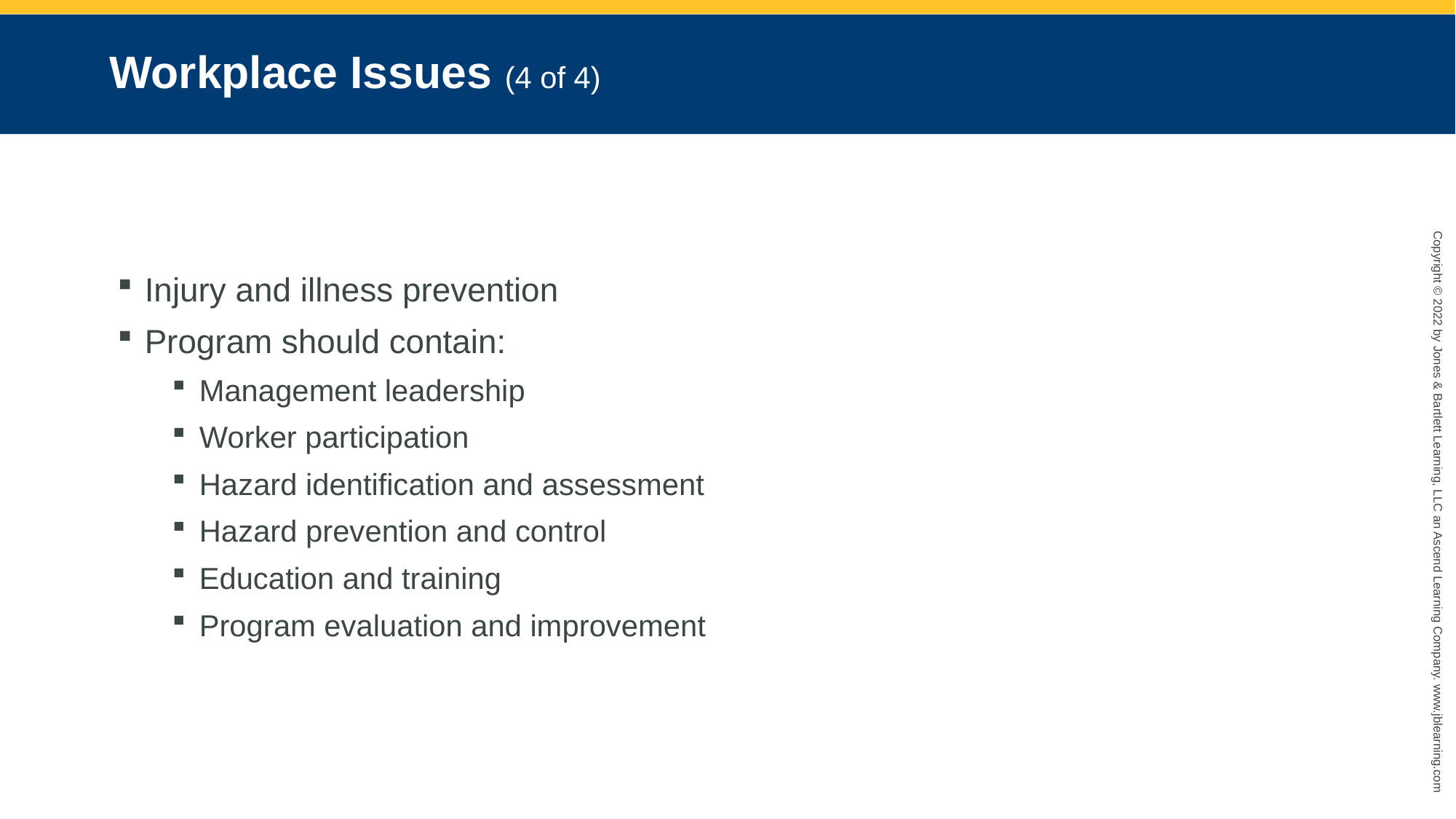

# Workplace Issues (4 of 4)
Injury and illness prevention
Program should contain:
Management leadership
Worker participation
Hazard identification and assessment
Hazard prevention and control
Education and training
Program evaluation and improvement